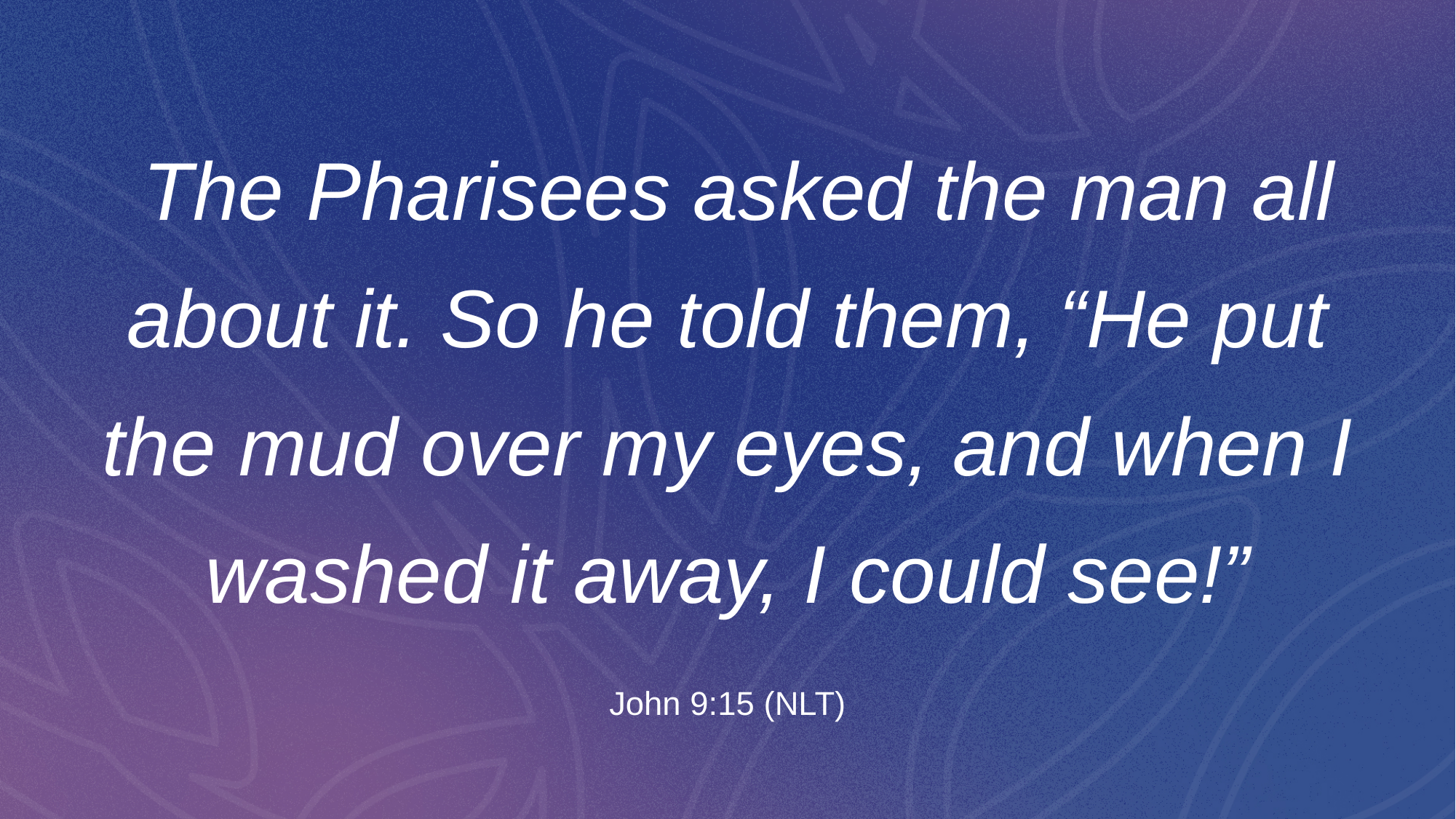

# The Pharisees asked the man all about it. So he told them, “He put the mud over my eyes, and when I washed it away, I could see!”
John 9:15 (NLT)